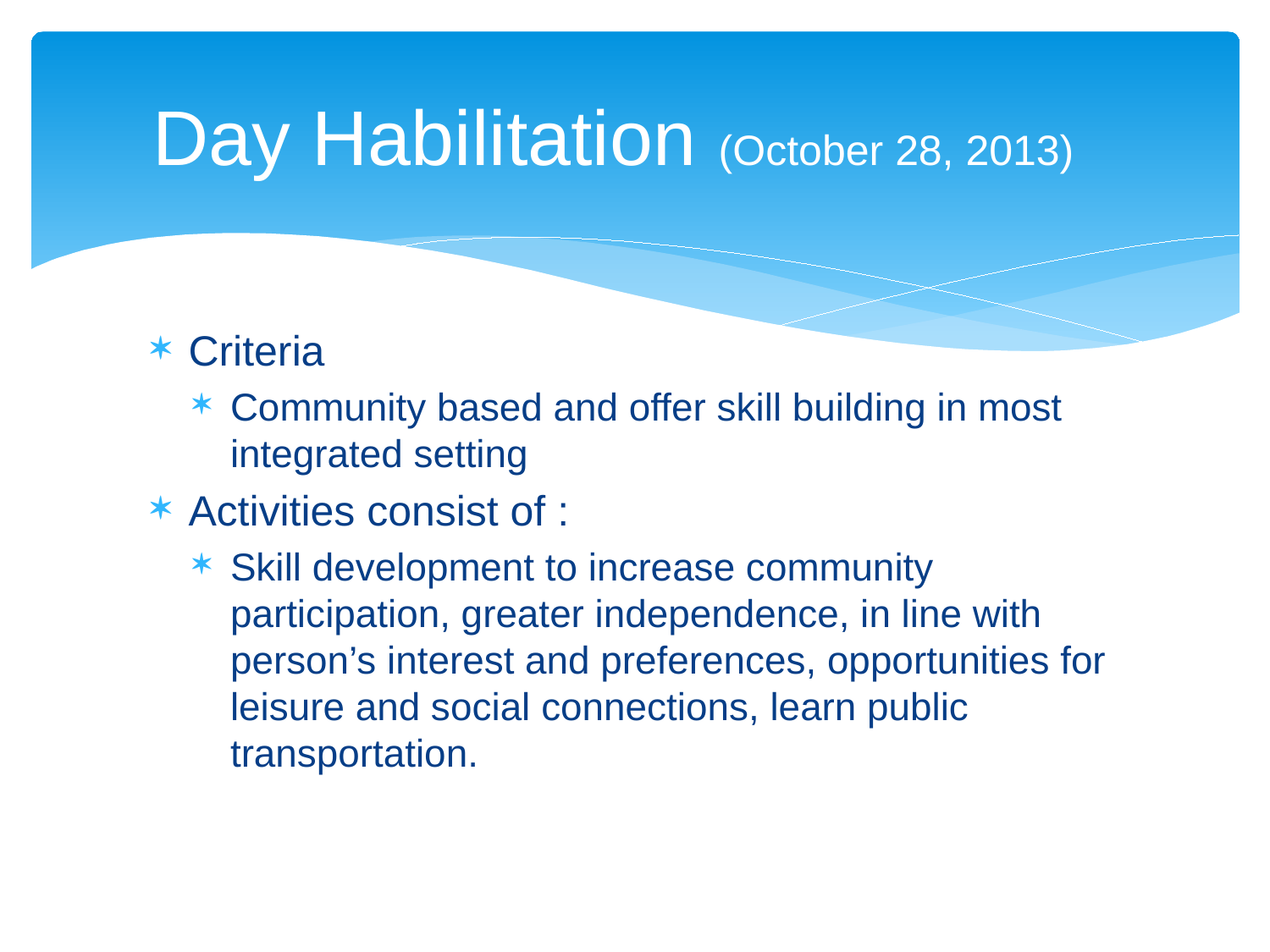

# Day Habilitation (October 28, 2013)
Criteria
Community based and offer skill building in most integrated setting
Activities consist of :
Skill development to increase community participation, greater independence, in line with person’s interest and preferences, opportunities for leisure and social connections, learn public transportation.